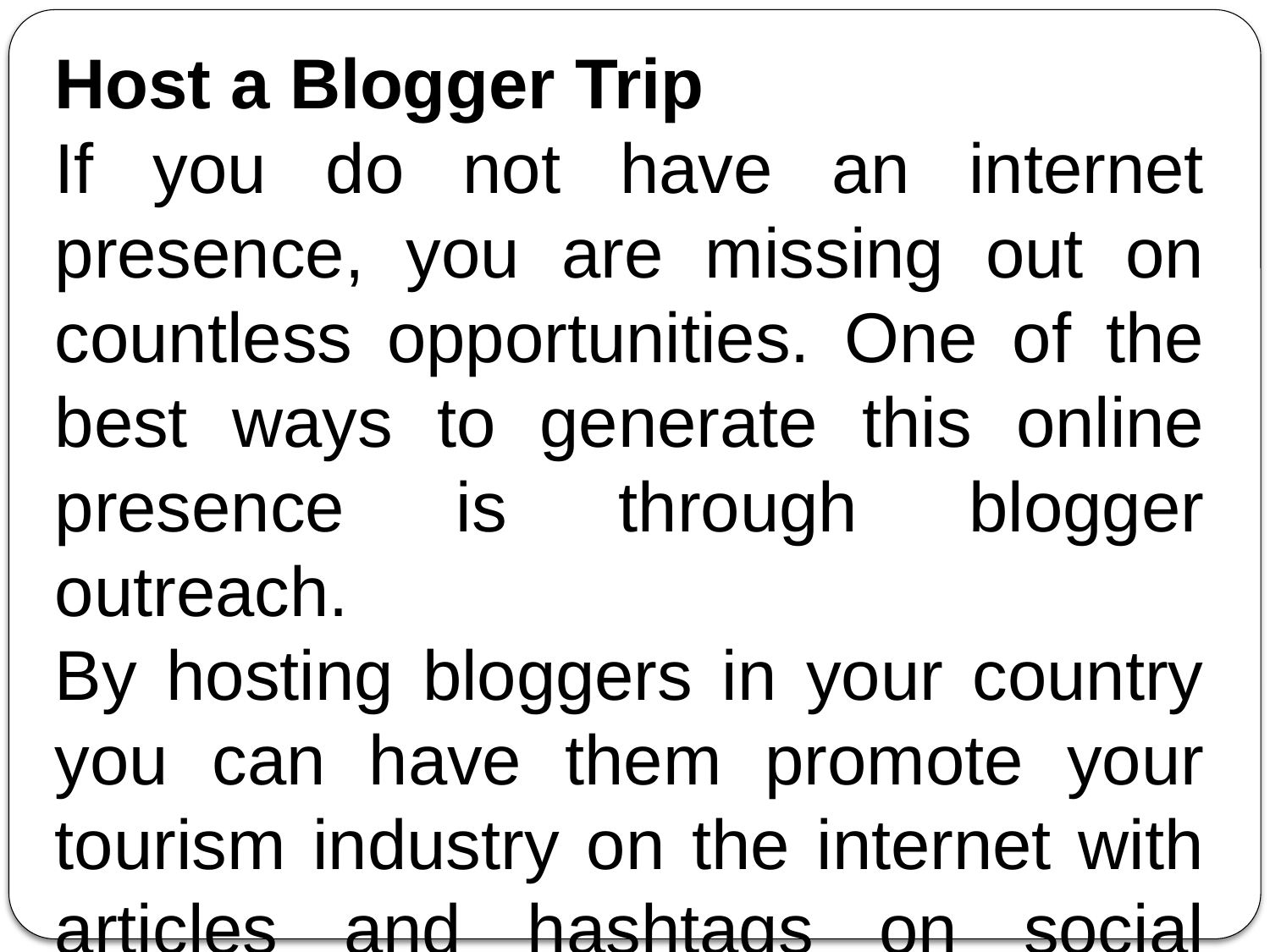

Host a Blogger Trip
If you do not have an internet presence, you are missing out on countless opportunities. One of the best ways to generate this online presence is through blogger outreach.
By hosting bloggers in your country you can have them promote your tourism industry on the internet with articles and hashtags on social media.